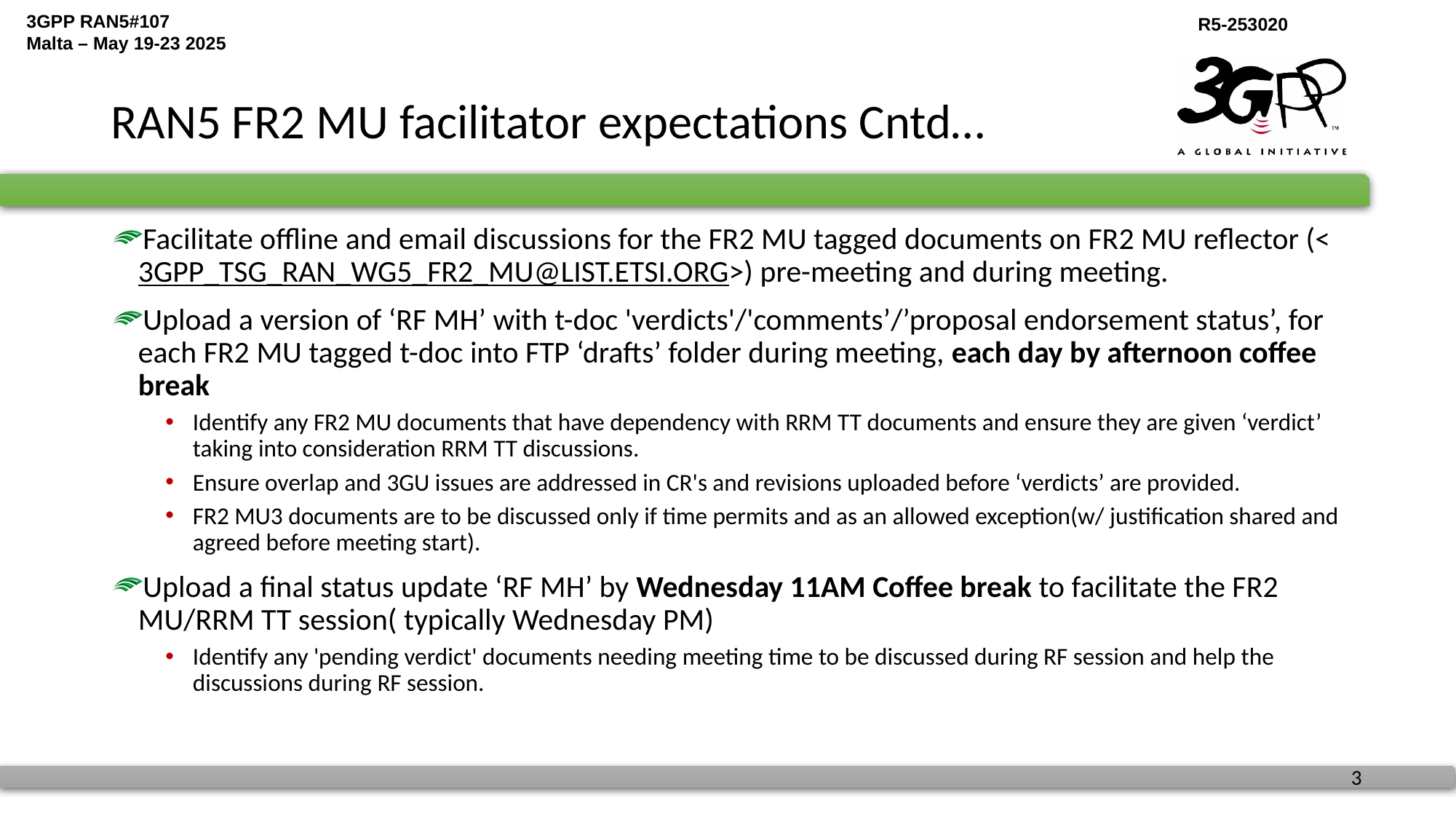

# RAN5 FR2 MU facilitator expectations Cntd…
Facilitate offline and email discussions for the FR2 MU tagged documents on FR2 MU reflector (<3GPP_TSG_RAN_WG5_FR2_MU@LIST.ETSI.ORG>) pre-meeting and during meeting.
Upload a version of ‘RF MH’ with t-doc 'verdicts'/'comments’/’proposal endorsement status’, for each FR2 MU tagged t-doc into FTP ‘drafts’ folder during meeting, each day by afternoon coffee break
Identify any FR2 MU documents that have dependency with RRM TT documents and ensure they are given ‘verdict’ taking into consideration RRM TT discussions.
Ensure overlap and 3GU issues are addressed in CR's and revisions uploaded before ‘verdicts’ are provided.
FR2 MU3 documents are to be discussed only if time permits and as an allowed exception(w/ justification shared and agreed before meeting start).
Upload a final status update ‘RF MH’ by Wednesday 11AM Coffee break to facilitate the FR2 MU/RRM TT session( typically Wednesday PM)
Identify any 'pending verdict' documents needing meeting time to be discussed during RF session and help the discussions during RF session.